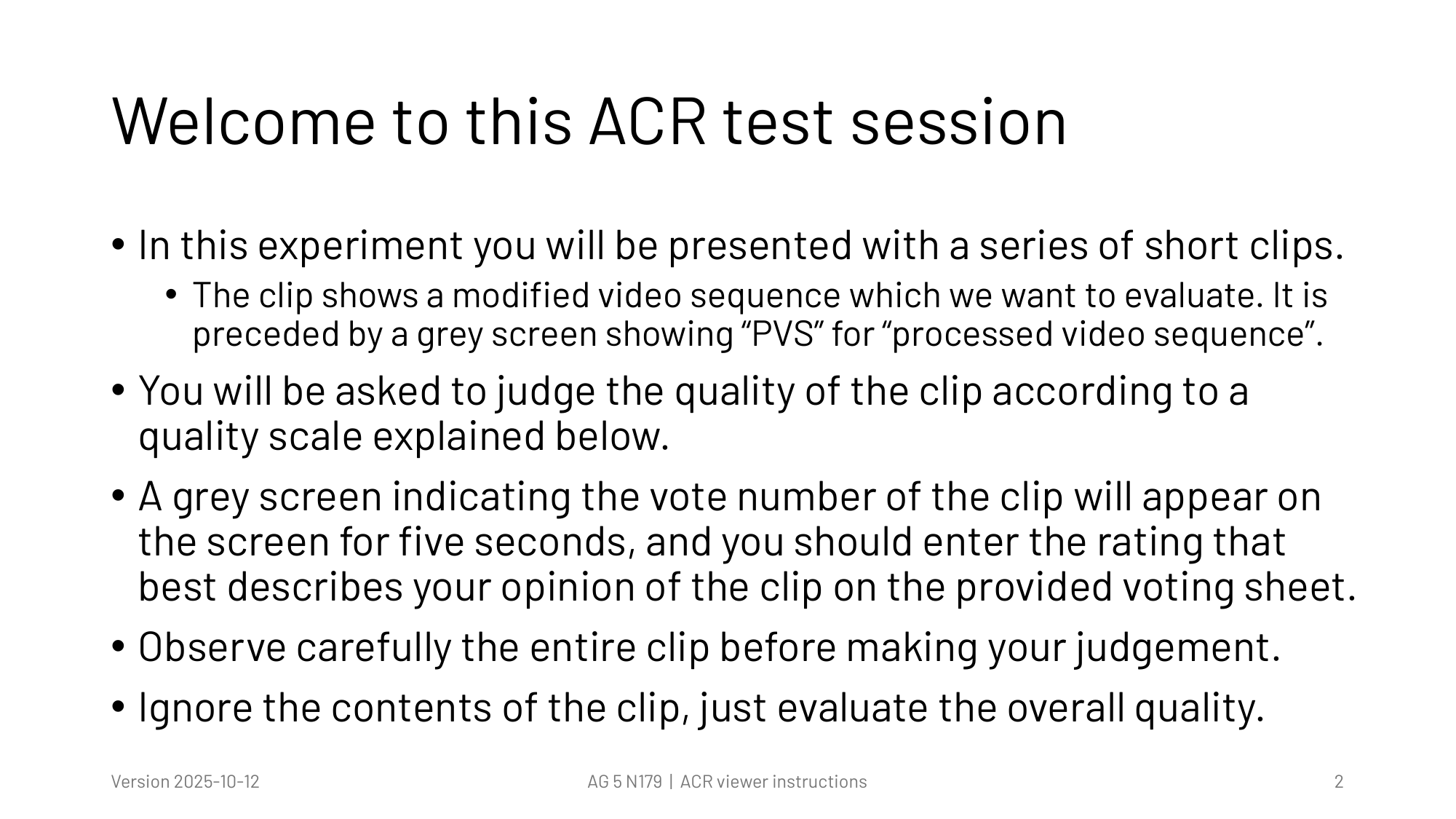

# Welcome to this ACR test session
In this experiment you will be presented with a series of short clips.
The clip shows a modified video sequence which we want to evaluate. It is preceded by a grey screen showing “PVS” for “processed video sequence”.
You will be asked to judge the quality of the clip according to a quality scale explained below.
A grey screen indicating the vote number of the clip will appear on the screen for five seconds, and you should enter the rating that best describes your opinion of the clip on the provided voting sheet.
Observe carefully the entire clip before making your judgement.
Ignore the contents of the clip, just evaluate the overall quality.

Version 2025-10-12
AG 5 N179  |  ACR viewer instructions
2